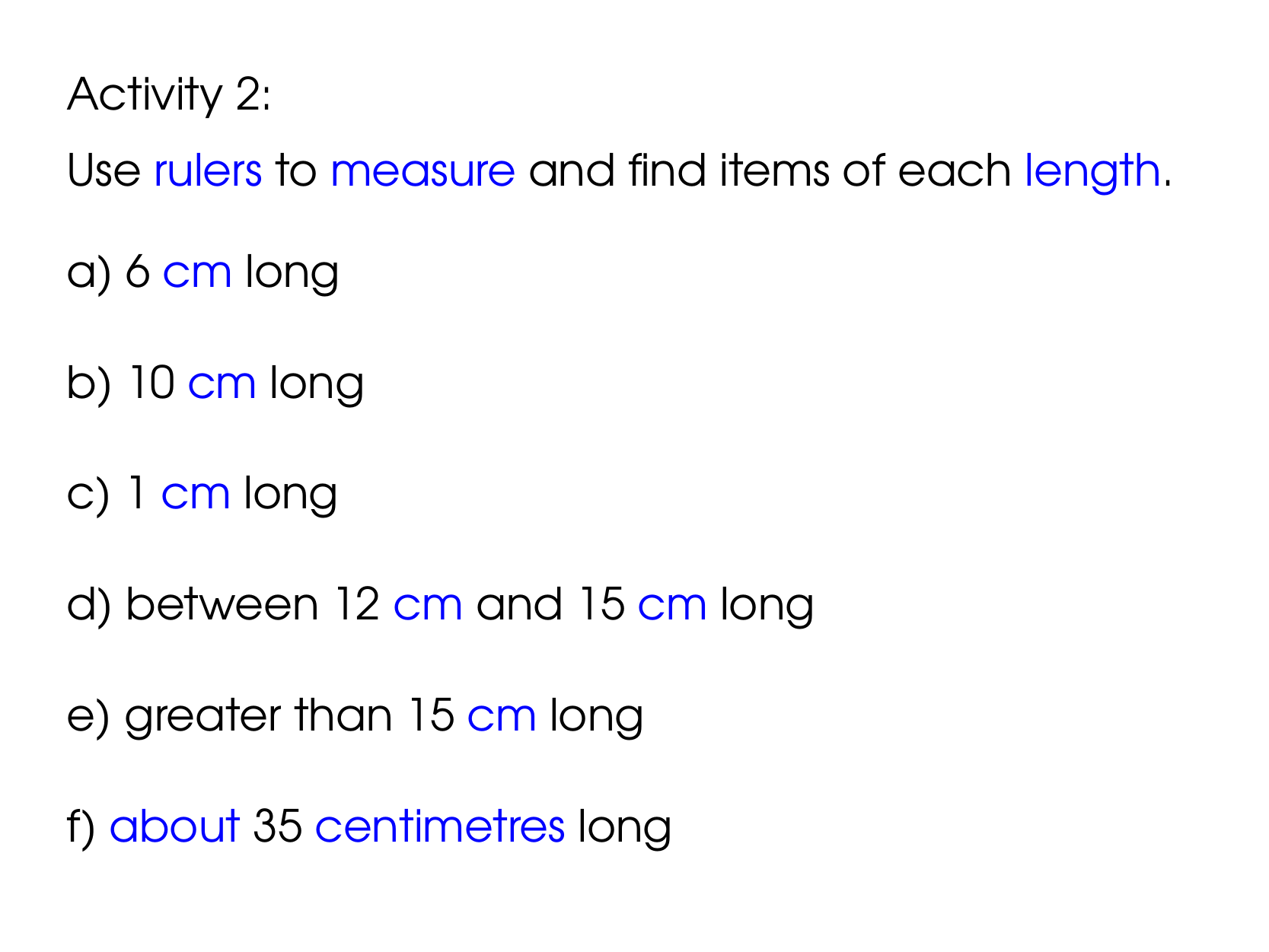

Activity 2:
Use rulers to measure and find items of each length.
a) 6 cm long
b) 10 cm long
c) 1 cm long
d) between 12 cm and 15 cm long
e) greater than 15 cm long
f) about 35 centimetres long